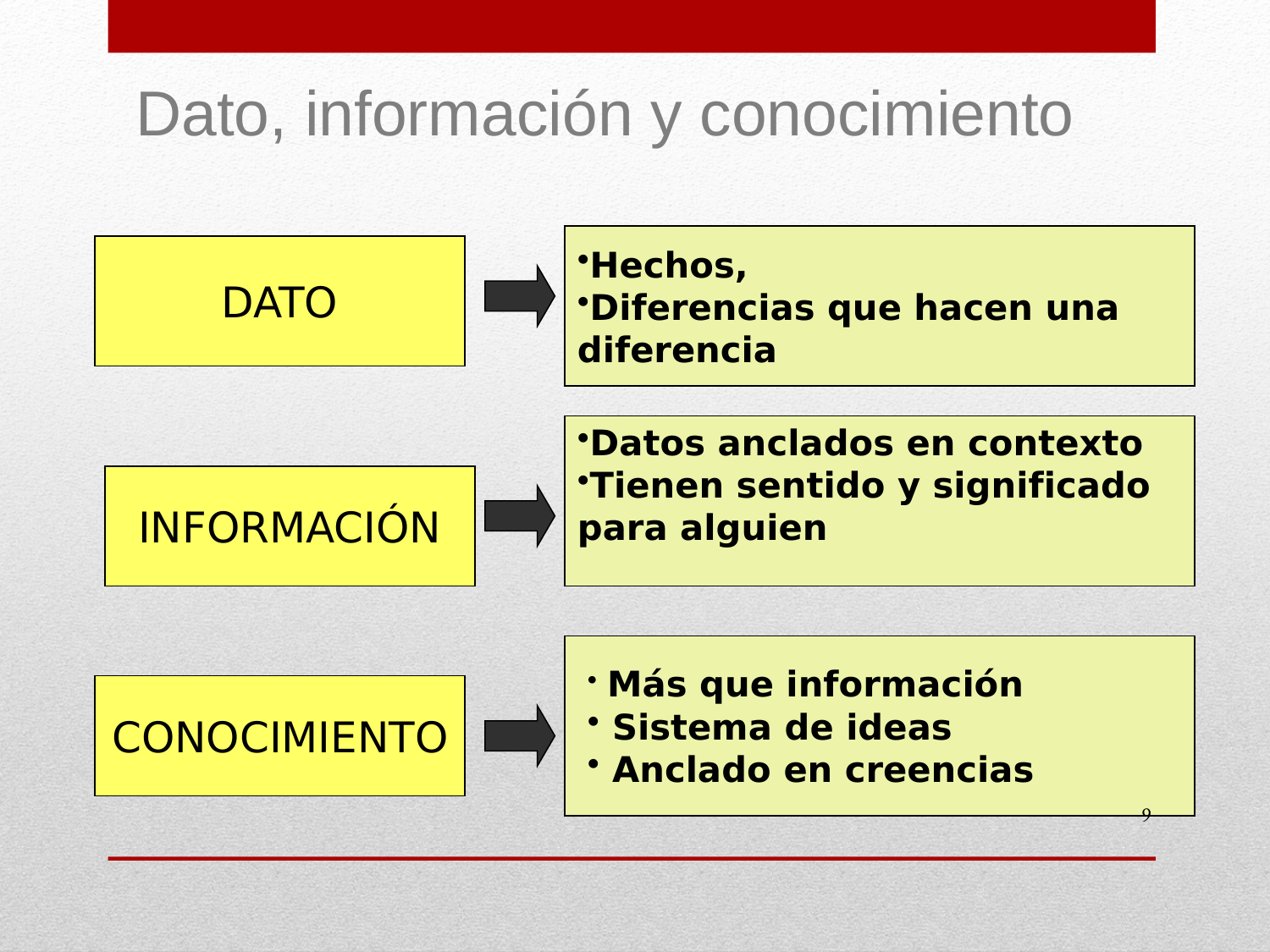

# Dato, información y conocimiento

Hechos,
Diferencias que hacen una
diferencia
DATO

Datos anclados en contexto
Tienen sentido y significado
para alguien

INFORMACIÓN

 Más que información
 Sistema de ideas
 Anclado en creencias
CONOCIMIENTO

9